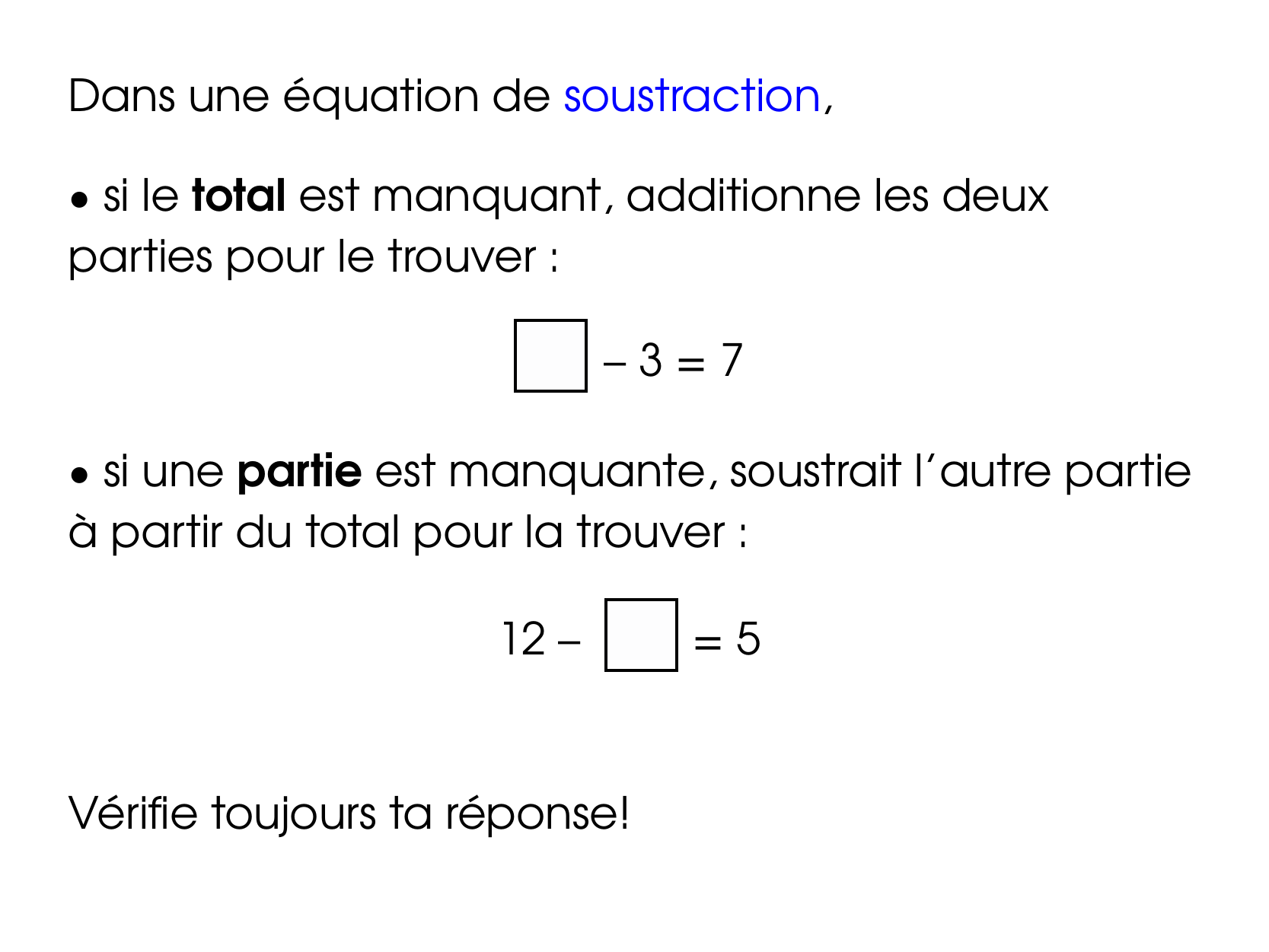

Dans une équation de soustraction,
• si le total est manquant, additionne les deux parties pour le trouver :
     – 3 = 7

• si une partie est manquante, soustrait l’autre partie à partir du total pour la trouver :
12 –         = 5

Vérifie toujours ta réponse!